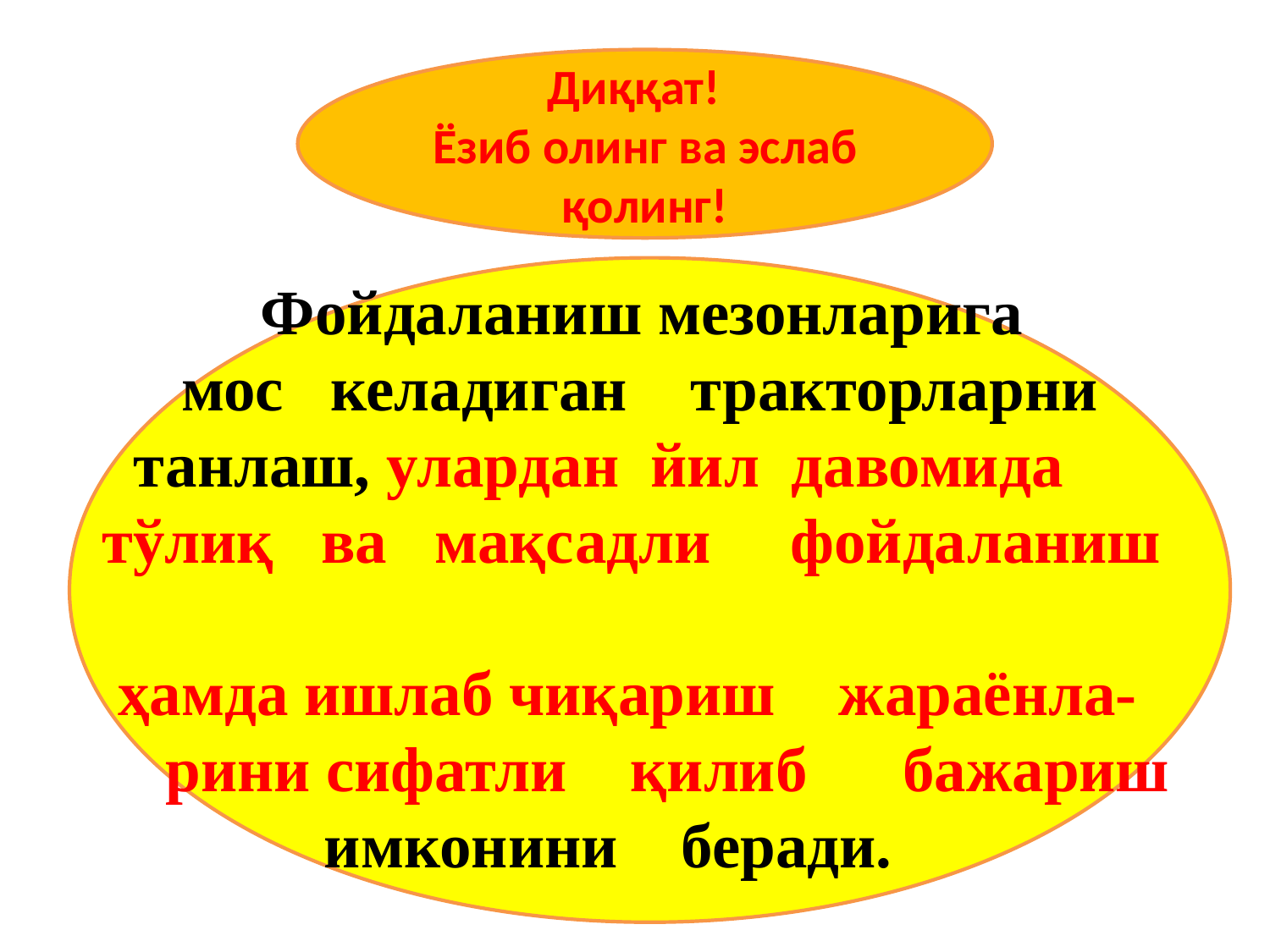

Диққат!
Ёзиб олинг ва эслаб қолинг!

          Фойдаланиш мезонларига
     мос   келадиган    тракторларни
  танлаш, улардан  йил  давомида тўлиқ   ва   мақсадли     фойдаланиш
 ҳамда ишлаб чиқариш    жараёнла-
    рини сифатли    қилиб      бажариш
              имконини    беради.